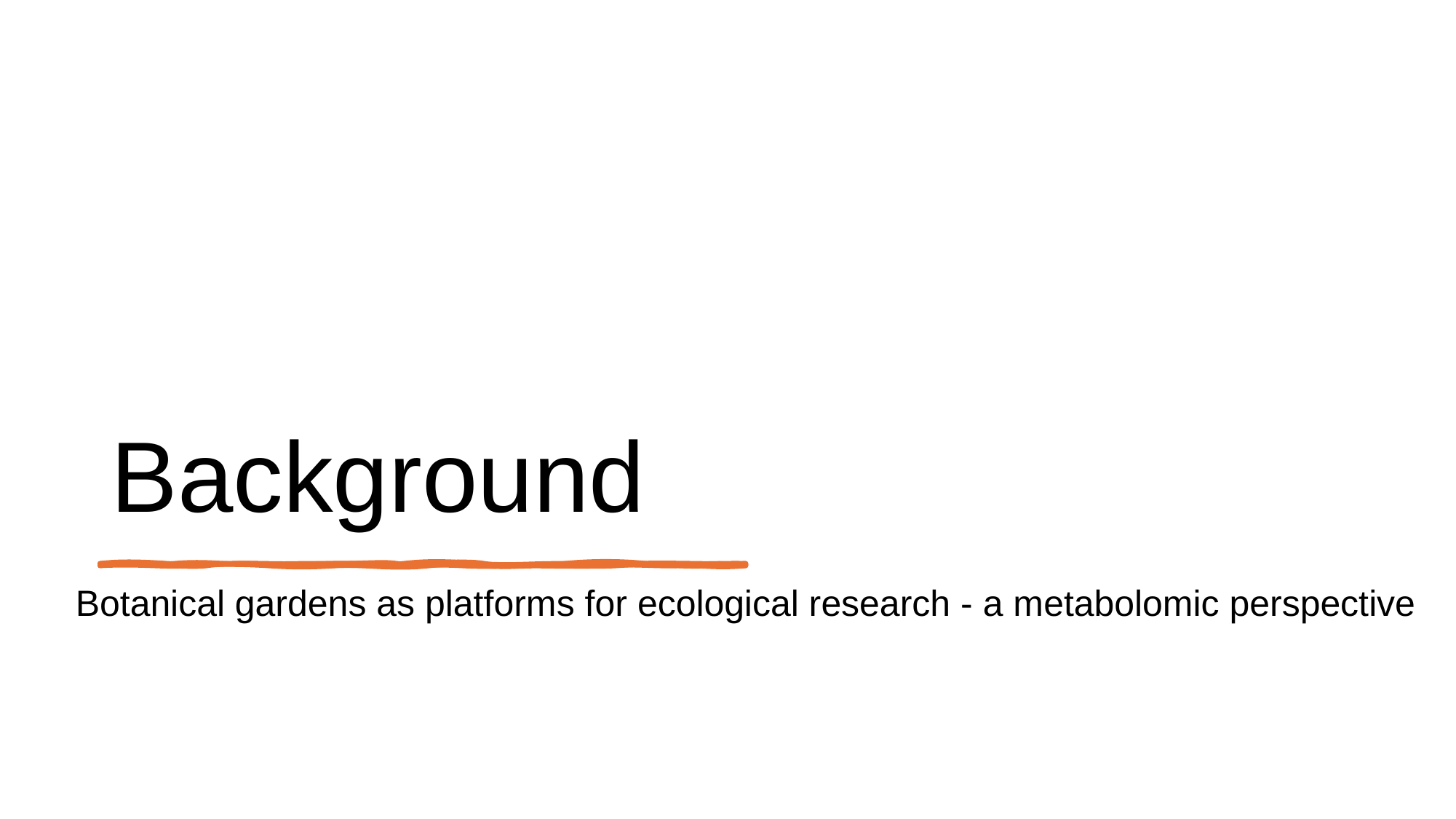

# Background

Botanical gardens as platforms for ecological research - a metabolomic perspective